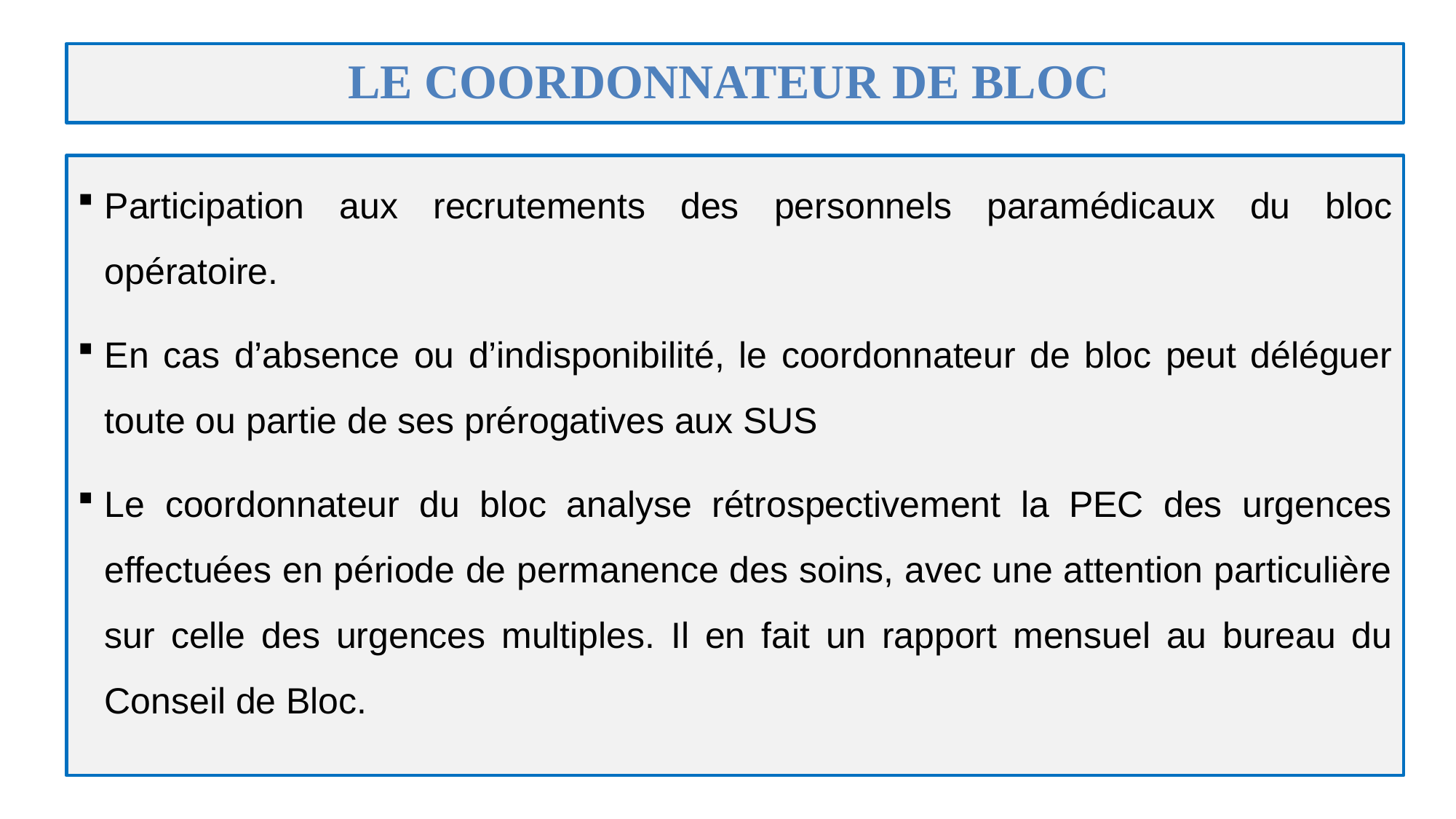

# LE COORDONNATEUR DE BLOC
Participation aux recrutements des personnels paramédicaux du bloc opératoire.
En cas d’absence ou d’indisponibilité, le coordonnateur de bloc peut déléguer toute ou partie de ses prérogatives aux SUS
Le coordonnateur du bloc analyse rétrospectivement la PEC des urgences effectuées en période de permanence des soins, avec une attention particulière sur celle des urgences multiples. Il en fait un rapport mensuel au bureau du Conseil de Bloc.